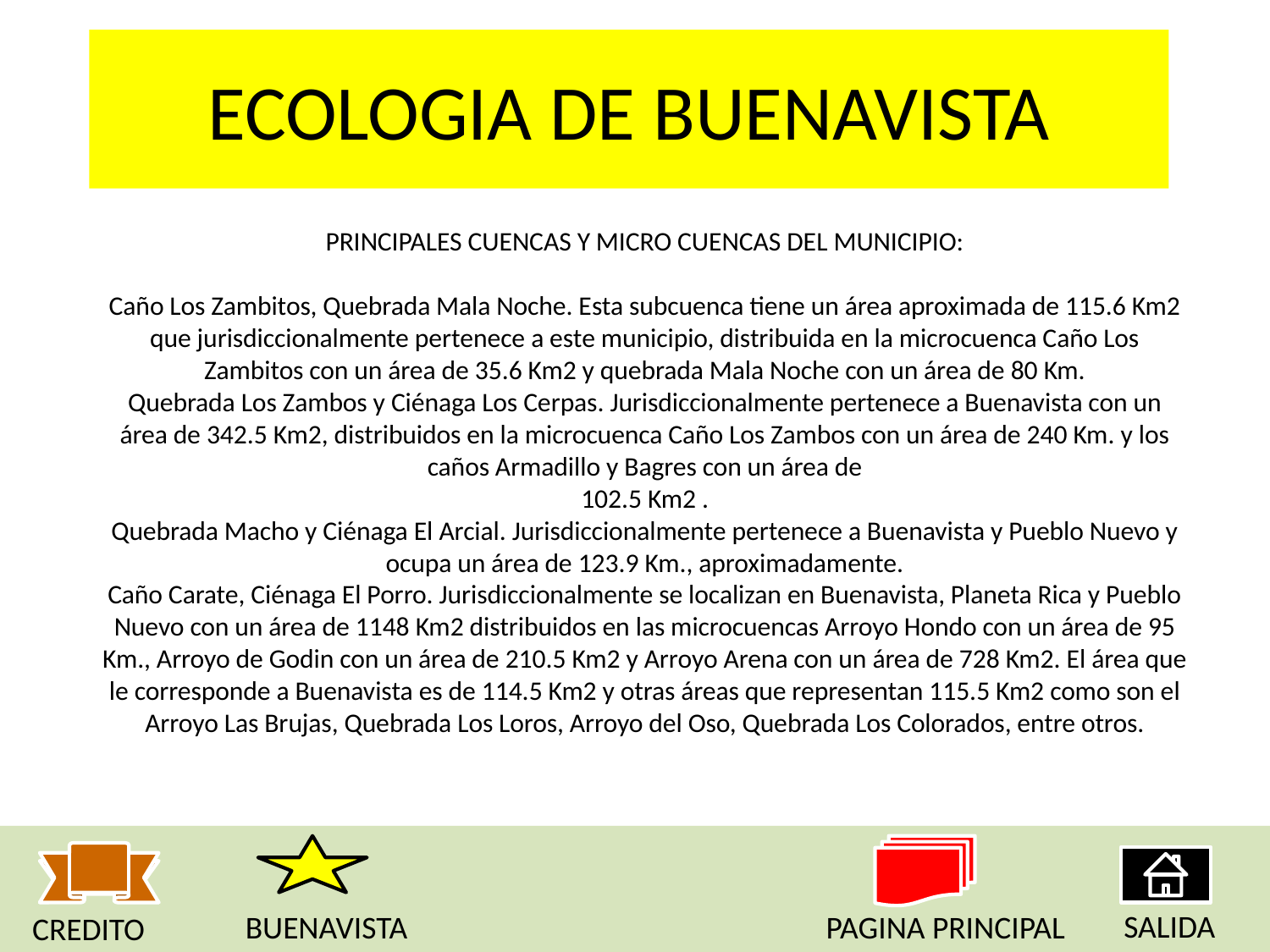

# ECOLOGIA DE BUENAVISTA
PRINCIPALES CUENCAS Y MICRO CUENCAS DEL MUNICIPIO:
Caño Los Zambitos, Quebrada Mala Noche. Esta subcuenca tiene un área aproximada de 115.6 Km2 que jurisdiccionalmente pertenece a este municipio, distribuida en la microcuenca Caño Los Zambitos con un área de 35.6 Km2 y quebrada Mala Noche con un área de 80 Km.
Quebrada Los Zambos y Ciénaga Los Cerpas. Jurisdiccionalmente pertenece a Buenavista con un área de 342.5 Km2, distribuidos en la microcuenca Caño Los Zambos con un área de 240 Km. y los caños Armadillo y Bagres con un área de
102.5 Km2 .
Quebrada Macho y Ciénaga El Arcial. Jurisdiccionalmente pertenece a Buenavista y Pueblo Nuevo y ocupa un área de 123.9 Km., aproximadamente.
Caño Carate, Ciénaga El Porro. Jurisdiccionalmente se localizan en Buenavista, Planeta Rica y Pueblo Nuevo con un área de 1148 Km2 distribuidos en las microcuencas Arroyo Hondo con un área de 95 Km., Arroyo de Godin con un área de 210.5 Km2 y Arroyo Arena con un área de 728 Km2. El área que le corresponde a Buenavista es de 114.5 Km2 y otras áreas que representan 115.5 Km2 como son el Arroyo Las Brujas, Quebrada Los Loros, Arroyo del Oso, Quebrada Los Colorados, entre otros.

SALIDA
CREDITO
BUENAVISTA
PAGINA PRINCIPAL
SALIDA
CREDITO
PAGINA PRINCIPAL